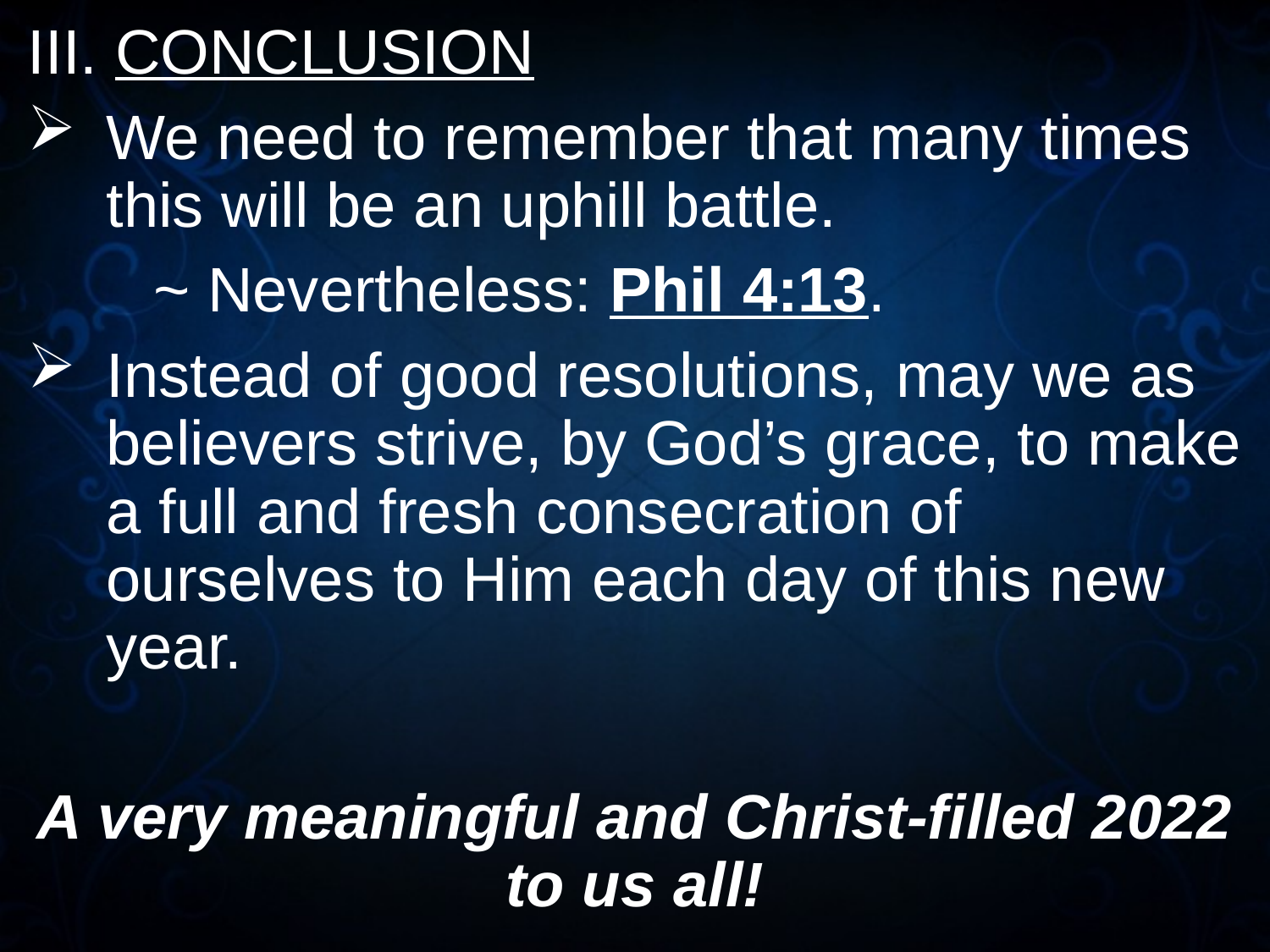

III. CONCLUSION
We need to remember that many times this will be an uphill battle.
	~ Nevertheless: Phil 4:13.
Instead of good resolutions, may we as believers strive, by God’s grace, to make a full and fresh consecration of ourselves to Him each day of this new year.

A very meaningful and Christ-filled 2022 to us all!